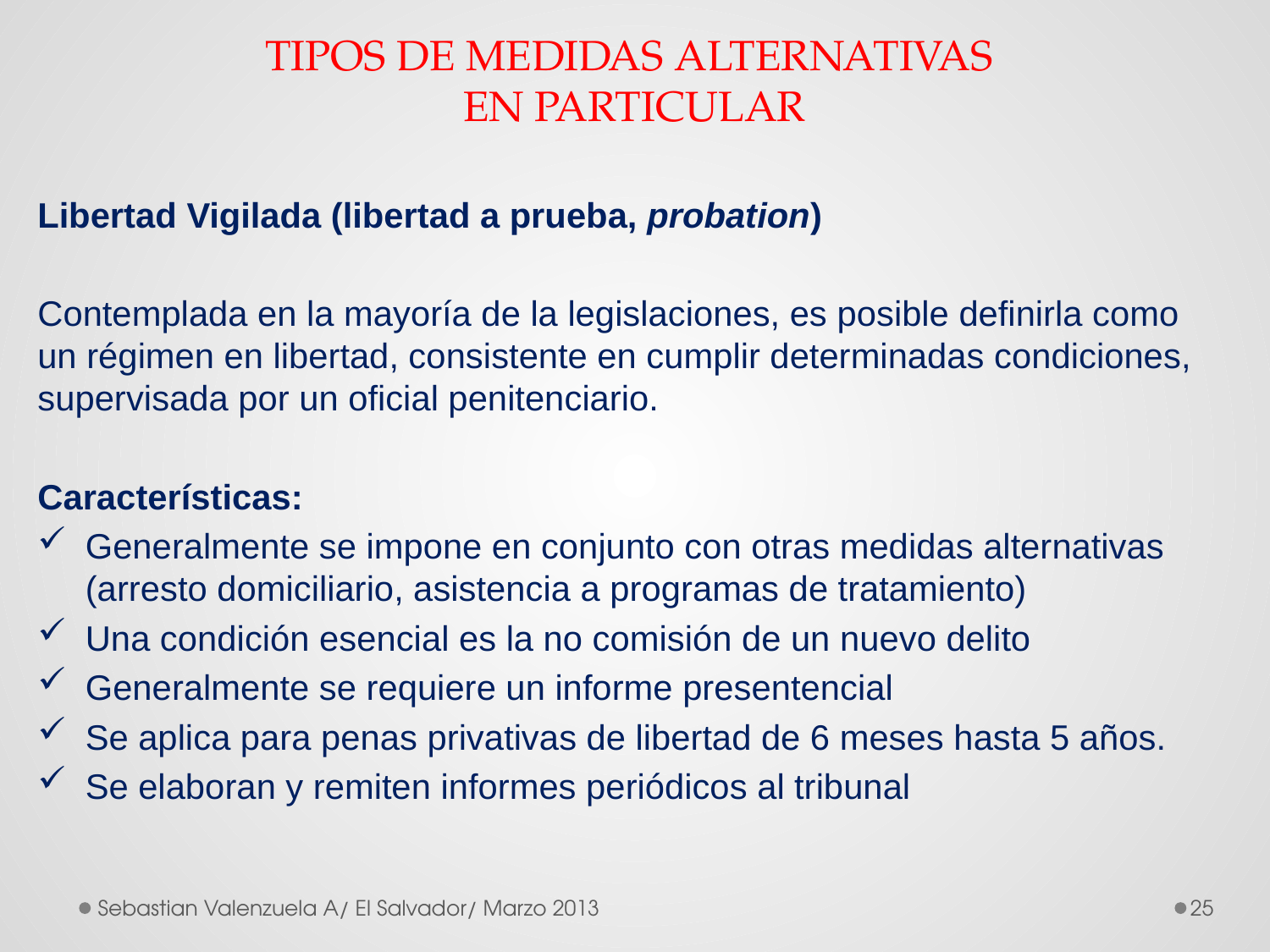

# TIPOS DE MEDIDAS ALTERNATIVAS EN PARTICULAR
Libertad Vigilada (libertad a prueba, probation)

Contemplada en la mayoría de la legislaciones, es posible definirla como un régimen en libertad, consistente en cumplir determinadas condiciones, supervisada por un oficial penitenciario.

Características:
Generalmente se impone en conjunto con otras medidas alternativas (arresto domiciliario, asistencia a programas de tratamiento)
Una condición esencial es la no comisión de un nuevo delito
Generalmente se requiere un informe presentencial
Se aplica para penas privativas de libertad de 6 meses hasta 5 años.
Se elaboran y remiten informes periódicos al tribunal

Sebastian Valenzuela A/ El Salvador/ Marzo 2013
25